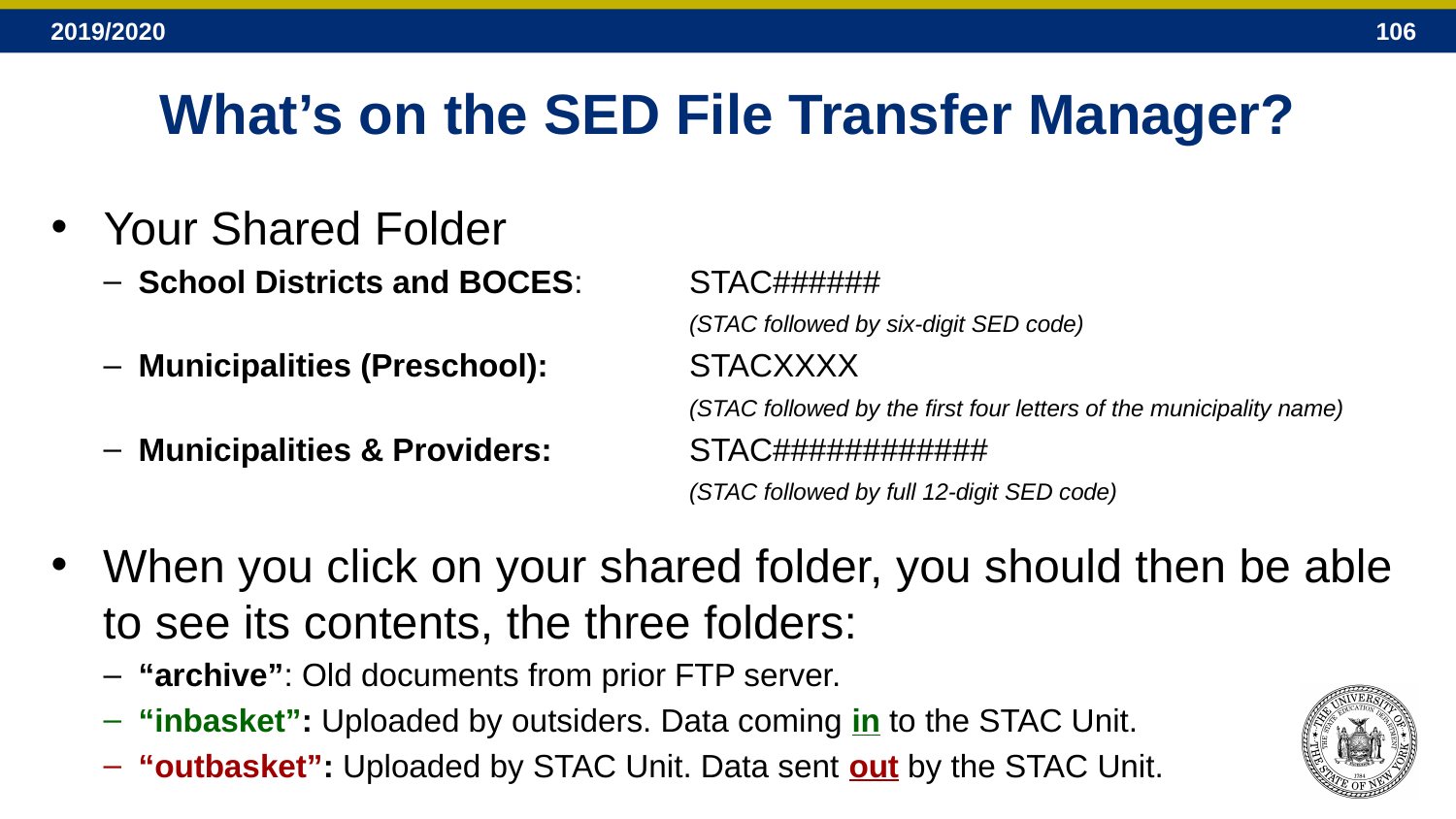

# What’s on the SED File Transfer Manager?
Your Shared Folder
School Districts and BOCES: 	STAC######
	(STAC followed by six-digit SED code)
Municipalities (Preschool): 	STACXXXX
	(STAC followed by the first four letters of the municipality name)
Municipalities & Providers:	STAC############
	(STAC followed by full 12-digit SED code)
When you click on your shared folder, you should then be able to see its contents, the three folders:
“archive”: Old documents from prior FTP server.
“inbasket”: Uploaded by outsiders. Data coming in to the STAC Unit.
“outbasket”: Uploaded by STAC Unit. Data sent out by the STAC Unit.